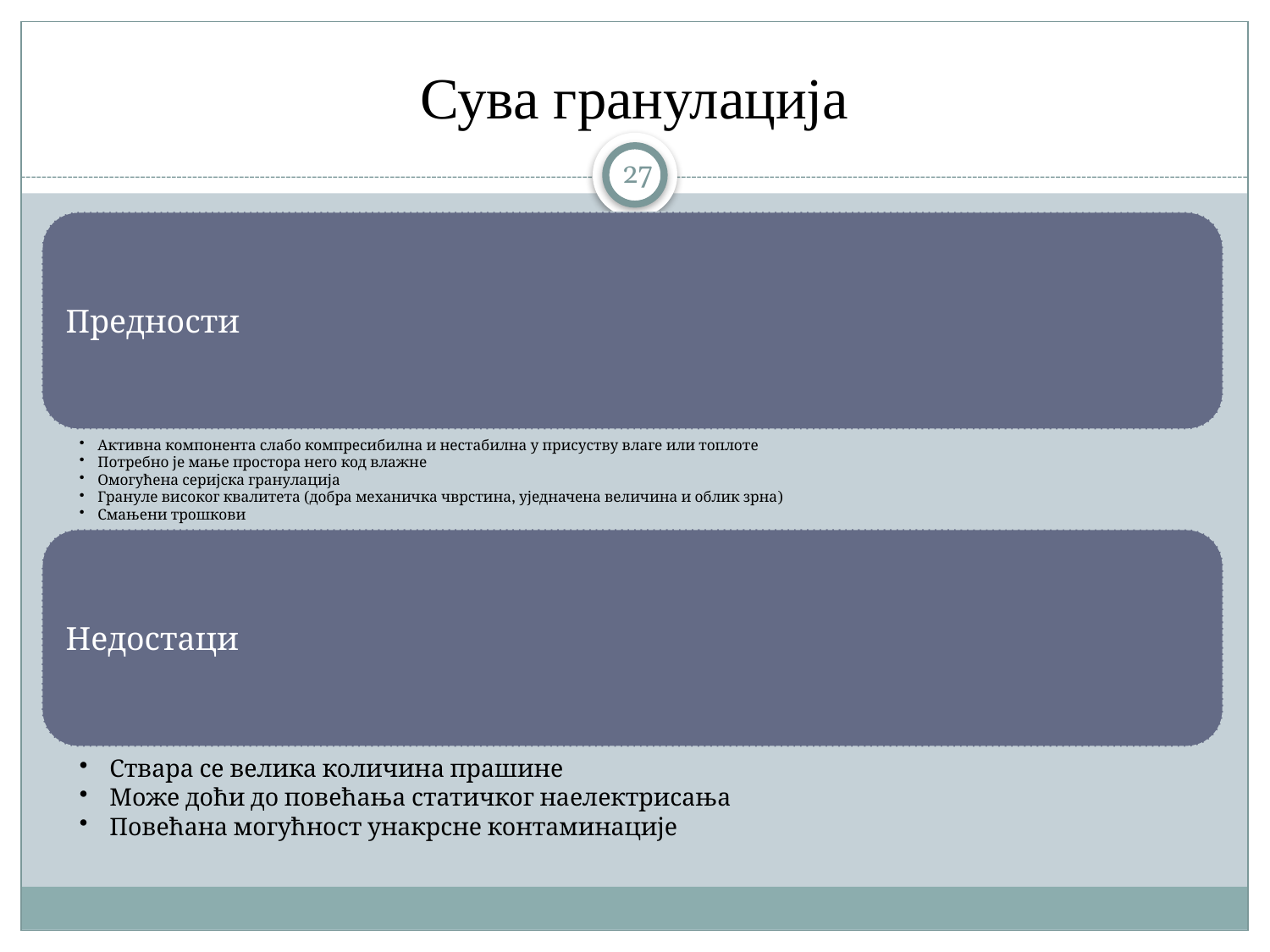

# Сува гранулација
27
Предности
Активна компонента слабо компресибилна и нестабилна у присуству влаге или топлоте
Недостаци
Ствара се велика количина прашине
Потребно је мање простора него код влажне
Омогућена серијска гранулација
Грануле високог квалитета (добра механичка чврстина, уједначена величина и облик зрна)
Смањени трошкови
Може доћи до повећања статичког наелектрисања
Повећана могућност унакрсне контаминације